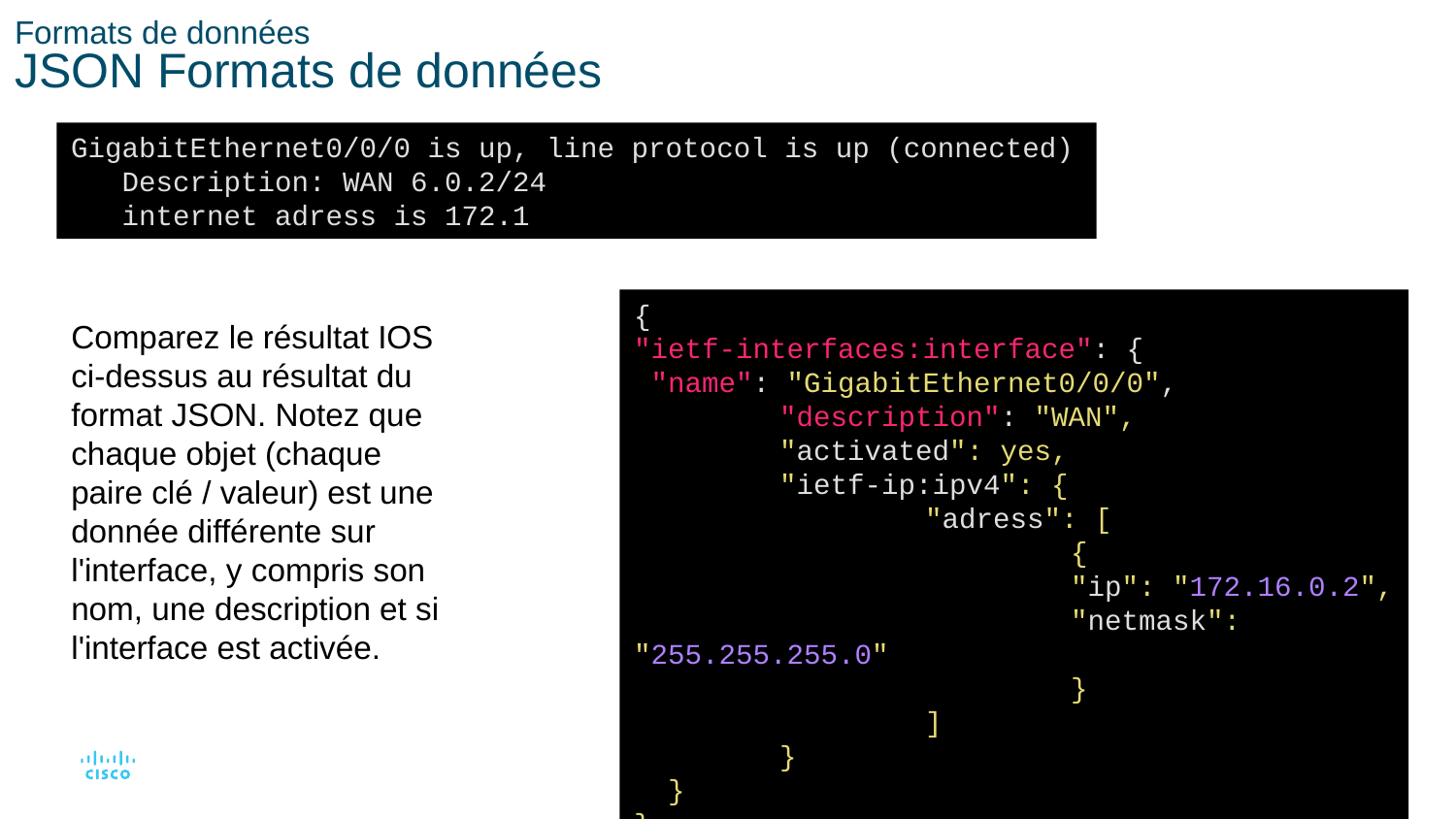

# Formats de données JSON Formats de données
GigabitEthernet0/0/0 is up, line protocol is up (connected)
   Description: WAN 6.0.2/24
   internet adress is 172.1
{
"ietf-interfaces:interface": {
 "name": "GigabitEthernet0/0/0",
	"description": "WAN",
	"activated": yes,
	"ietf-ip:ipv4": {
		"adress": [
			{
			"ip": "172.16.0.2",
			"netmask": "255.255.255.0"
			}
		]
	}
  }
}
Comparez le résultat IOS ci-dessus au résultat du format JSON. Notez que chaque objet (chaque paire clé / valeur) est une donnée différente sur l'interface, y compris son nom, une description et si l'interface est activée.